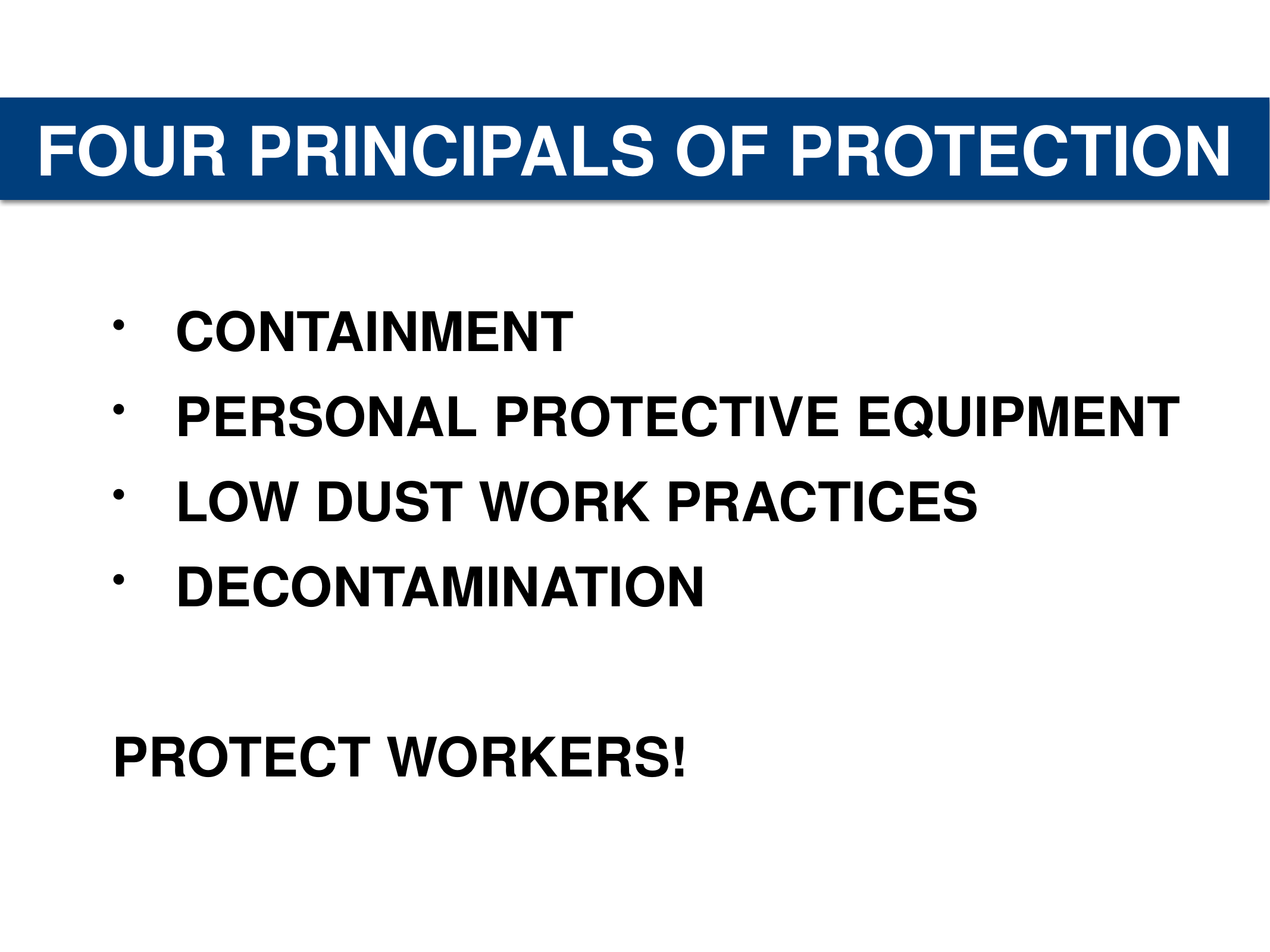

FOUR PRINCIPALS OF PROTECTION
CONTAINMENT
PERSONAL PROTECTIVE EQUIPMENT
LOW DUST WORK PRACTICES
DECONTAMINATION

PROTECT WORKERS!